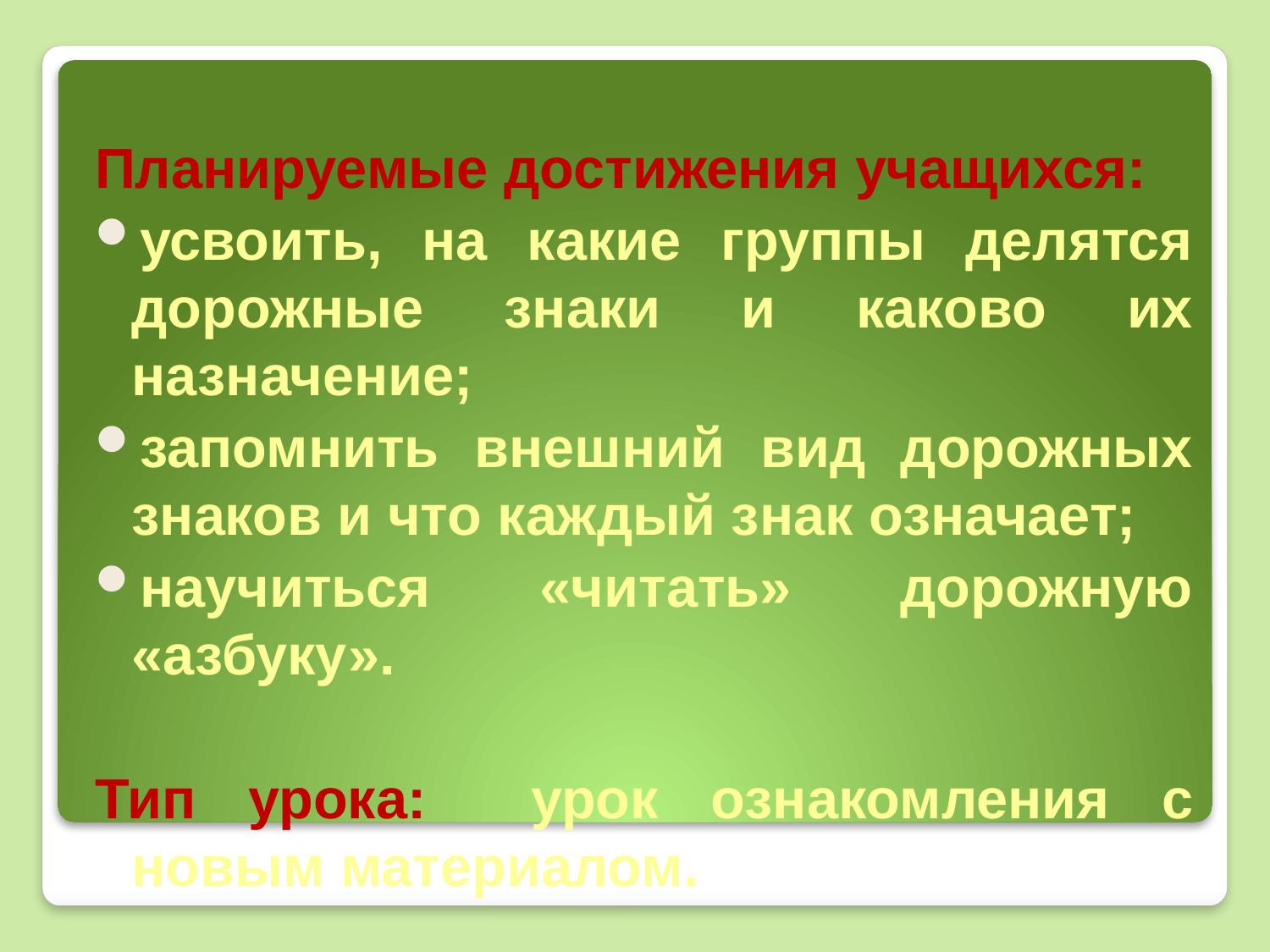

Планируемые достижения учащихся:
усвоить, на какие группы делятся дорожные знаки и каково их назначение;
запомнить внешний вид дорожных знаков и что каждый знак означает;
научиться «читать» дорожную «азбуку».

Тип урока:  урок ознакомления с новым материалом.
#